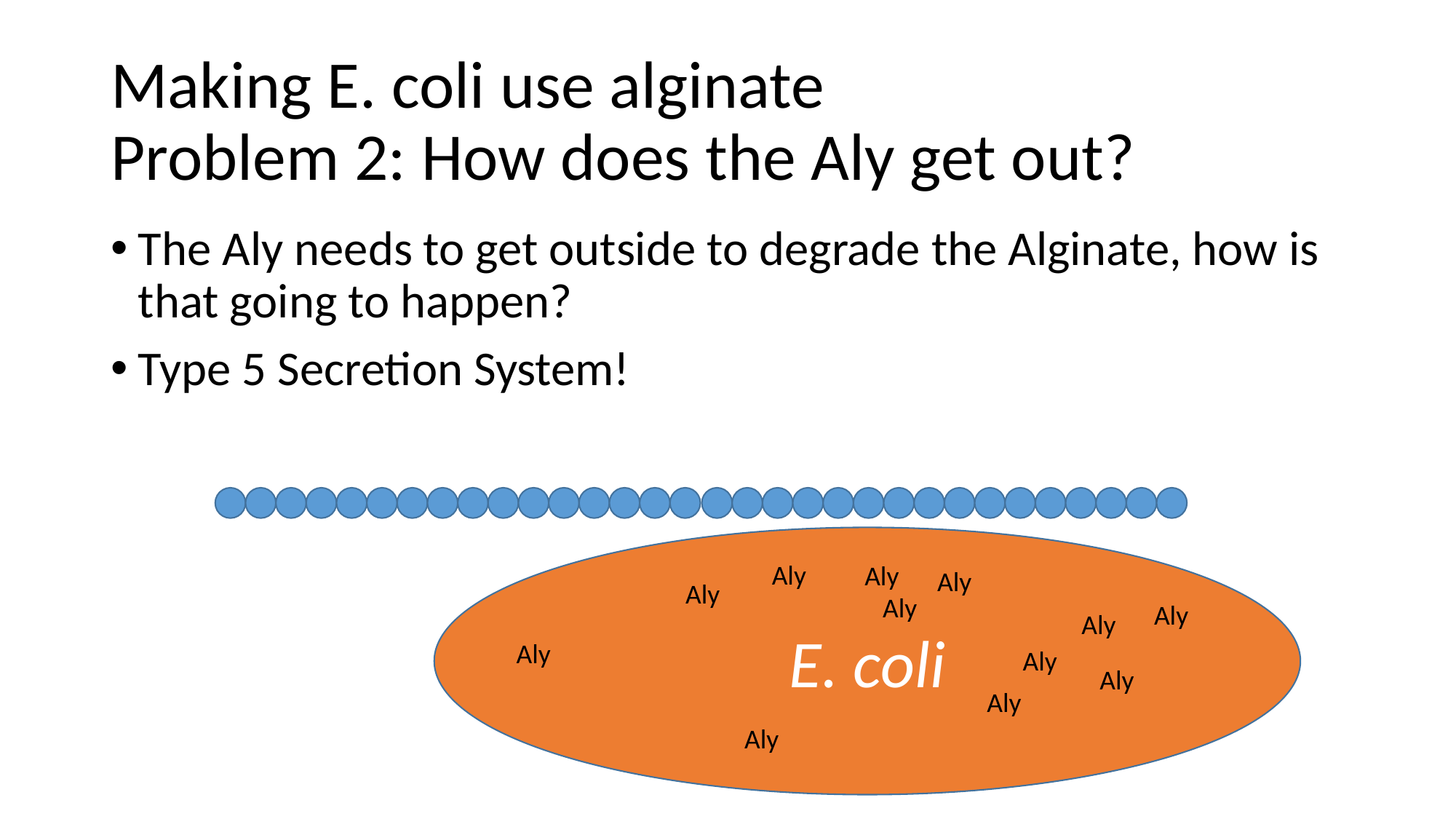

# Making E. coli use alginate Problem 2: How does the Aly get out?
The Aly needs to get outside to degrade the Alginate, how is that going to happen?
Type 5 Secretion System!

E. coli
Aly
Aly
Aly
Aly
Aly
Aly
Aly
Aly
Aly
Aly
Aly
Aly